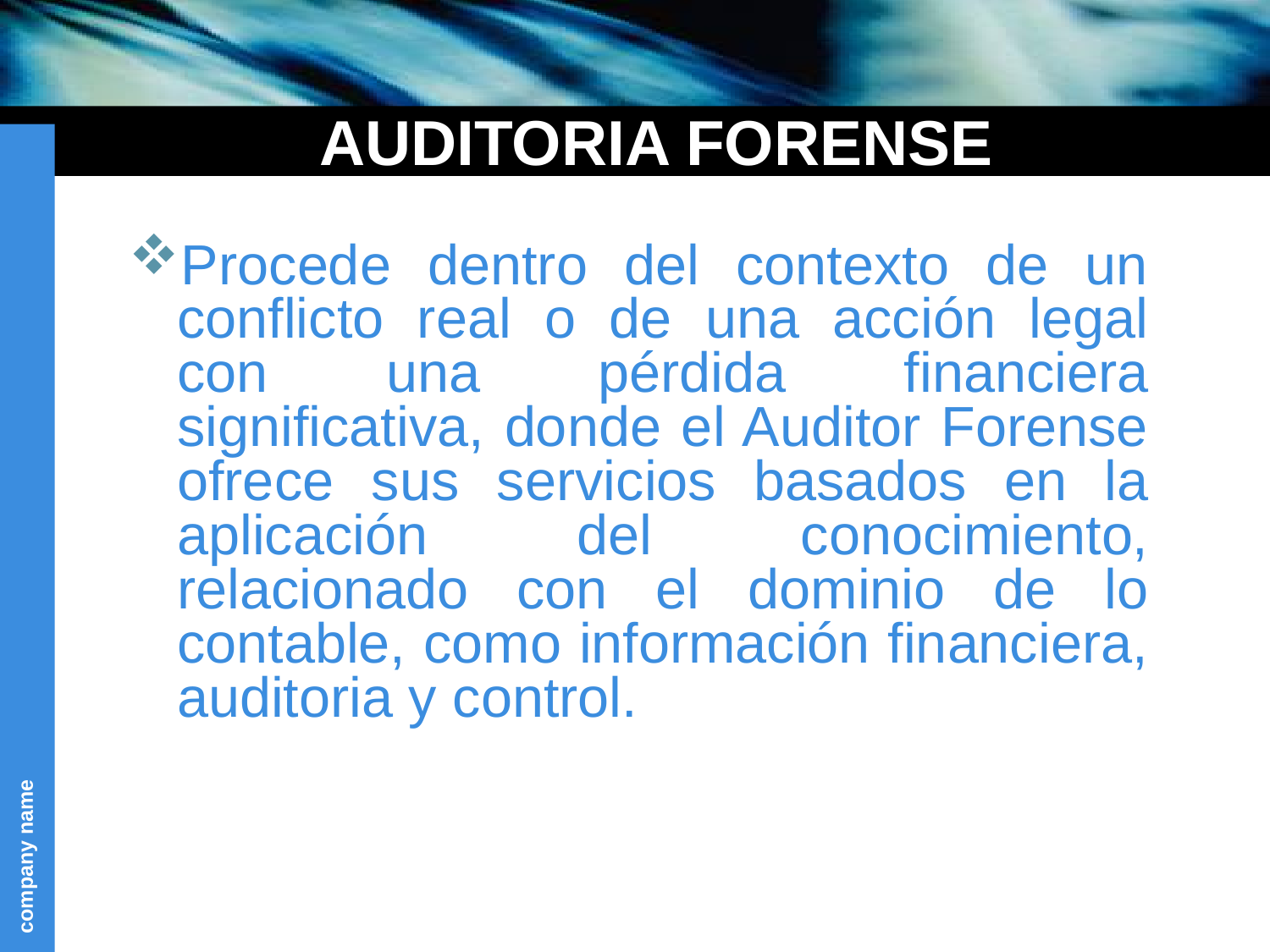

# AUDITORIA FORENSE
Procede dentro del contexto de un conflicto real o de una acción legal con una pérdida financiera significativa, donde el Auditor Forense ofrece sus servicios basados en la aplicación del conocimiento, relacionado con el dominio de lo contable, como información financiera, auditoria y control.